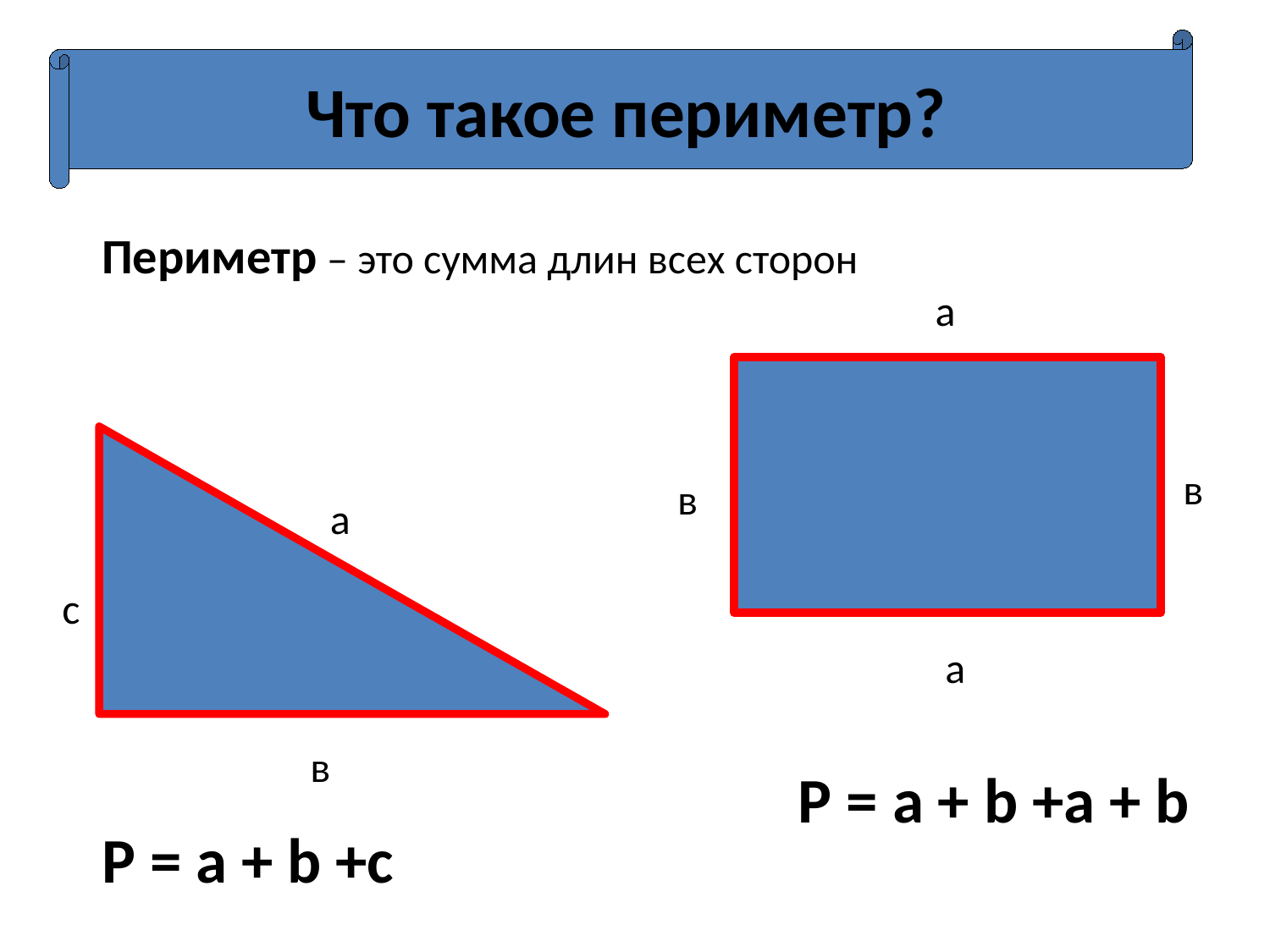

Что такое периметр?
Периметр – это сумма длин всех сторон
a

в
в
a
с
a
в
P = a + b +a + b
P = a + b +c